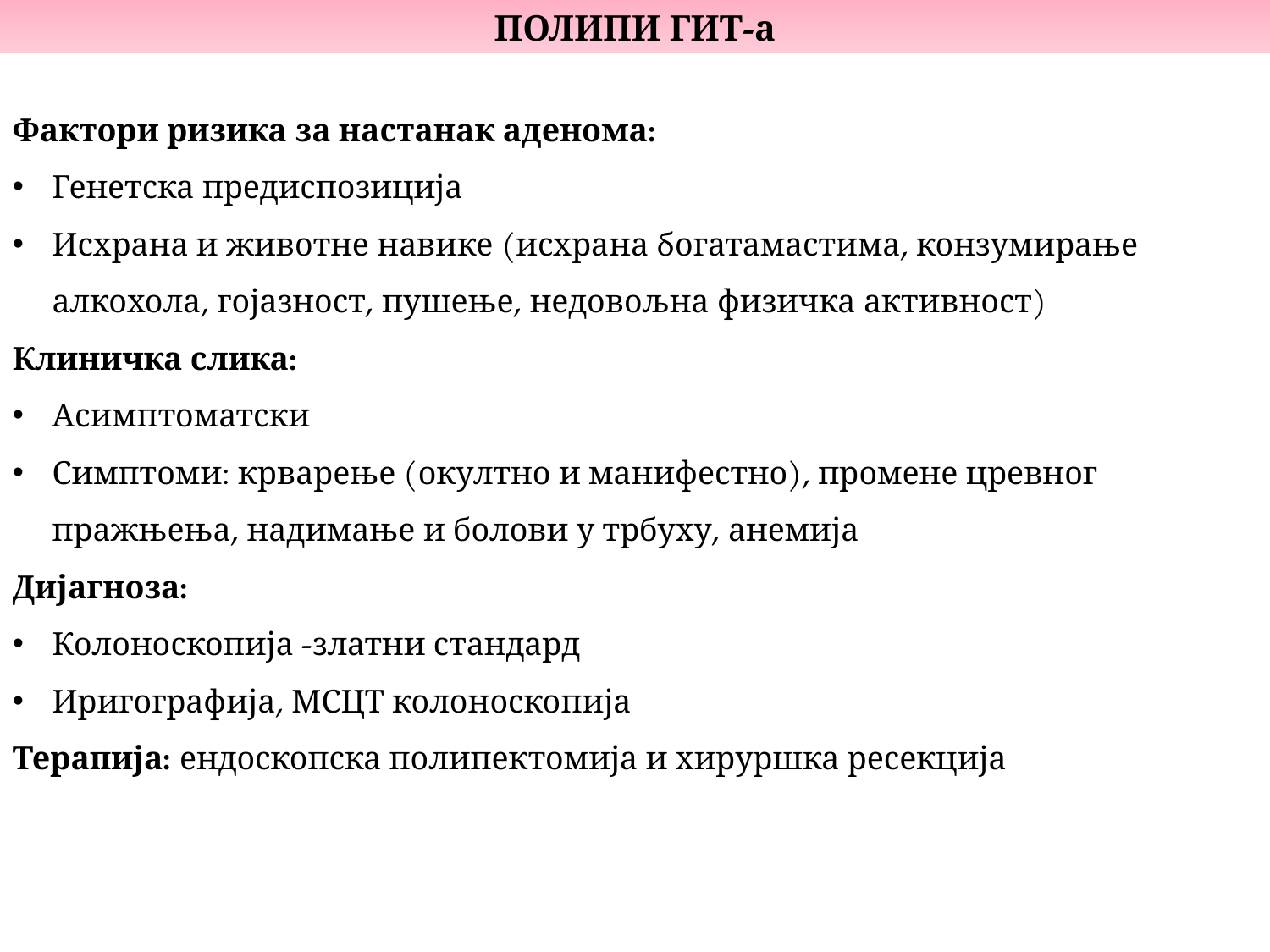

ПОЛИПИ ГИТ-а
Фактори ризика за настанак аденома:
Генетска предиспозиција
Исхрана и животне навике (исхрана богатамастима, конзумирање алкохола, гојазност, пушење, недовољна физичка активност)
Клиничка слика:
Асимптоматски
Симптоми: крварење (окултно и манифестно), промене цревног пражњења, надимање и болови у трбуху, анемија
Дијагноза:
Колоноскопија -златни стандард
Иригографија, МСЦТ колоноскопија
Терапија: ендоскопска полипектомија и хируршка ресекција